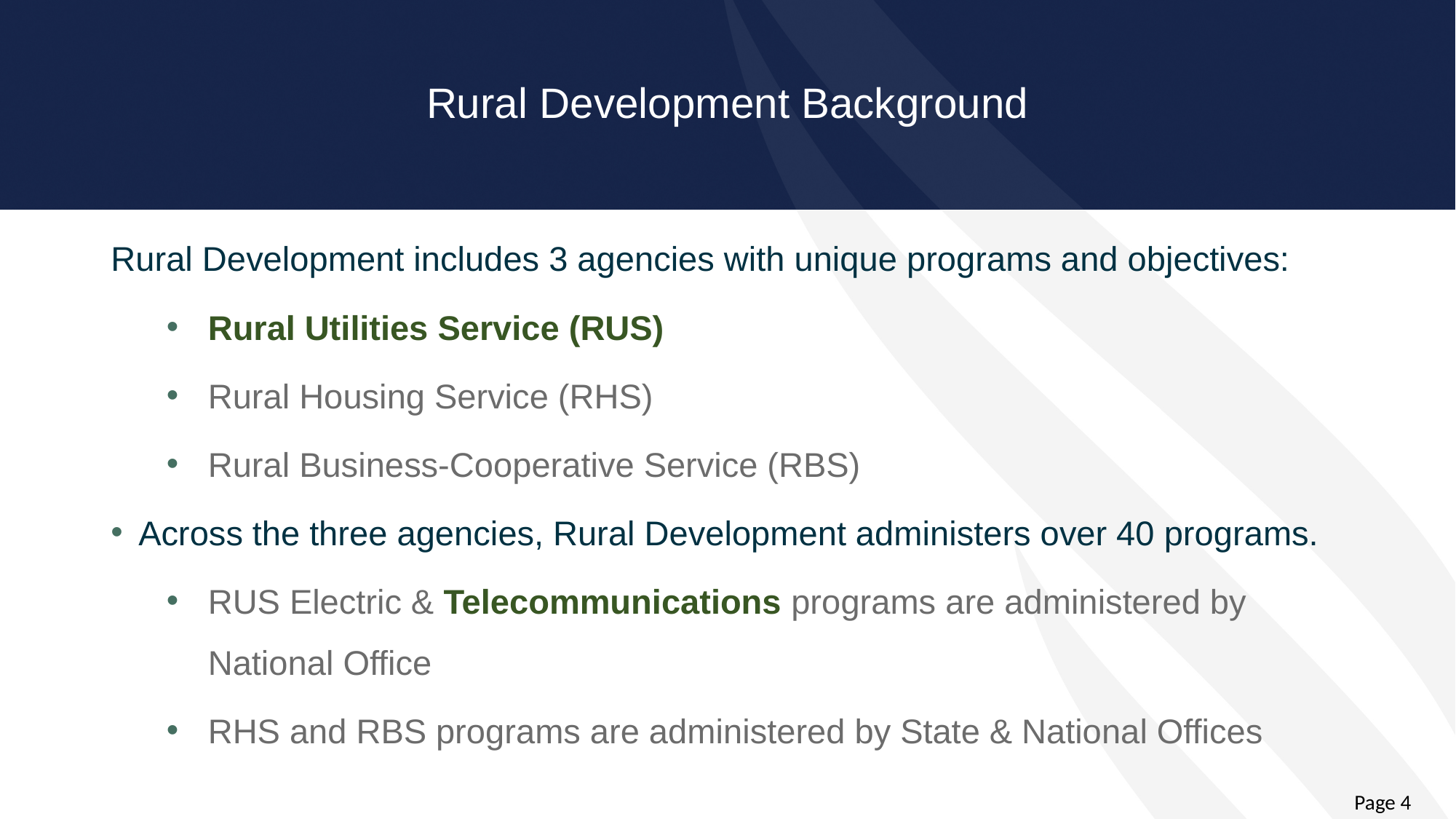

# Rural Development Background
Rural Development includes 3 agencies with unique programs and objectives:
Rural Utilities Service (RUS)
Rural Housing Service (RHS)
Rural Business-Cooperative Service (RBS)
Across the three agencies, Rural Development administers over 40 programs.
RUS Electric & Telecommunications programs are administered by National Office
RHS and RBS programs are administered by State & National Offices